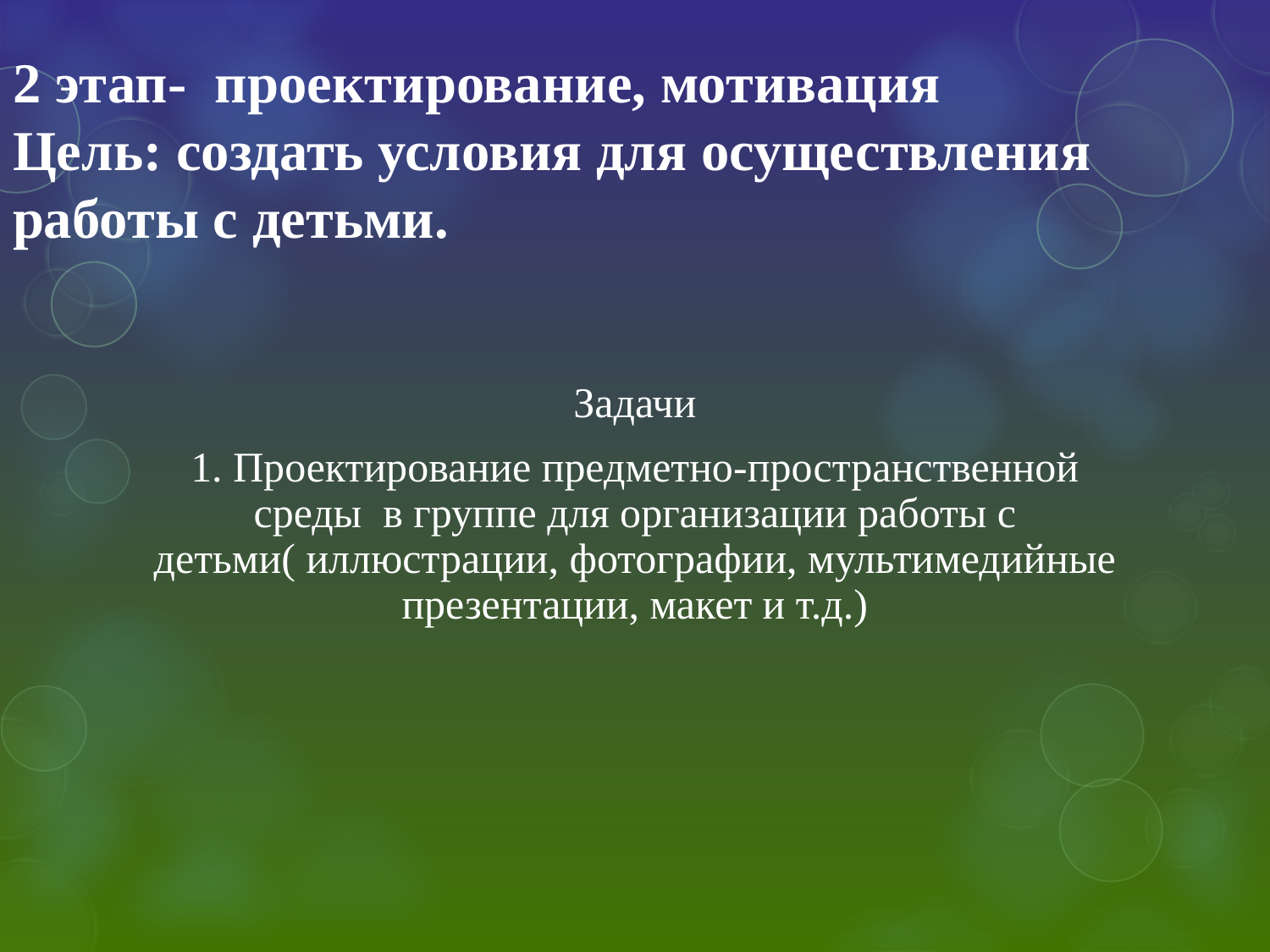

# 2 этап-  проектирование, мотивация Цель: создать условия для осуществления работы с детьми.
Задачи
1. Проектирование предметно-пространственной среды  в группе для организации работы с детьми( иллюстрации, фотографии, мультимедийные презентации, макет и т.д.)